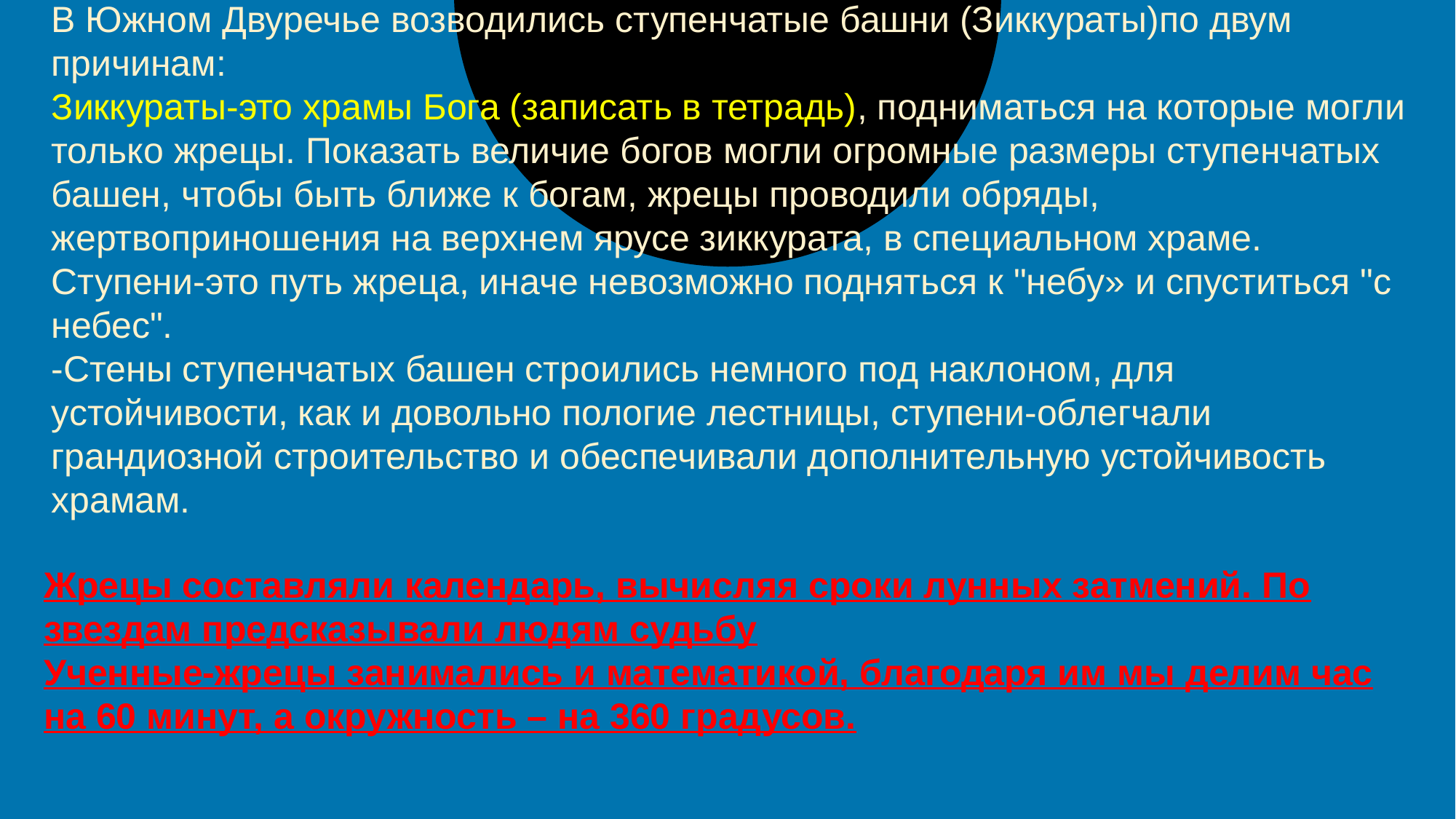

В Южном Двуречье возводились ступенчатые башни (Зиккураты)по двум причинам:
Зиккураты-это храмы Бога (записать в тетрадь), подниматься на которые могли только жрецы. Показать величие богов могли огромные размеры ступенчатых башен, чтобы быть ближе к богам, жрецы проводили обряды, жертвоприношения на верхнем ярусе зиккурата, в специальном храме. Ступени-это путь жреца, иначе невозможно подняться к "небу» и спуститься "с небес".
-Стены ступенчатых башен строились немного под наклоном, для устойчивости, как и довольно пологие лестницы, ступени-облегчали грандиозной строительство и обеспечивали дополнительную устойчивость храмам.
Жрецы составляли календарь, вычисляя сроки лунных затмений. По звездам предсказывали людям судьбу
Ученные-жрецы занимались и математикой, благодаря им мы делим час на 60 минут, а окружность – на 360 градусов.